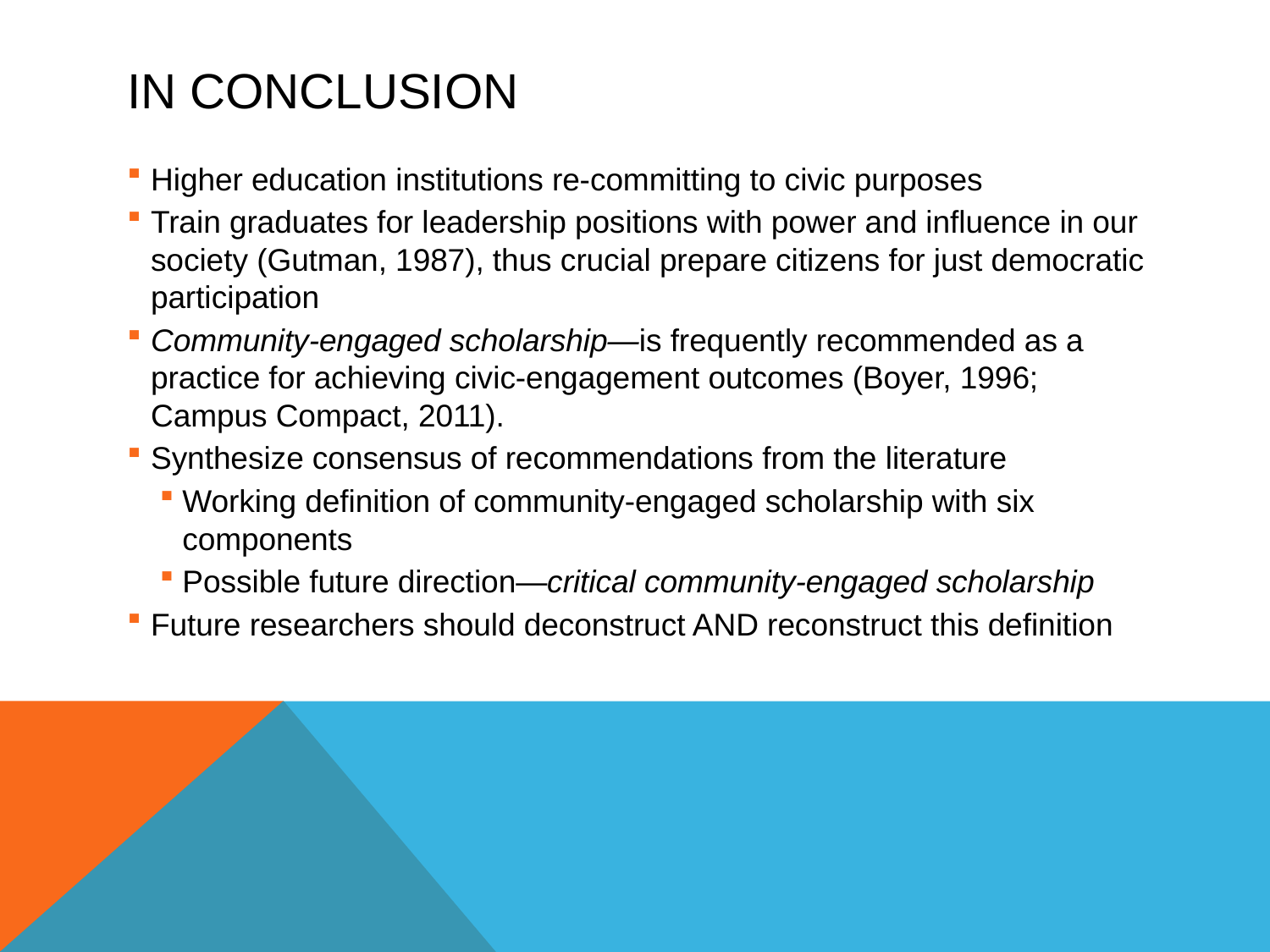

# In conclusion
Higher education institutions re-committing to civic purposes
Train graduates for leadership positions with power and influence in our society (Gutman, 1987), thus crucial prepare citizens for just democratic participation
Community-engaged scholarship—is frequently recommended as a practice for achieving civic-engagement outcomes (Boyer, 1996; Campus Compact, 2011).
Synthesize consensus of recommendations from the literature
Working definition of community-engaged scholarship with six components
Possible future direction—critical community-engaged scholarship
Future researchers should deconstruct AND reconstruct this definition